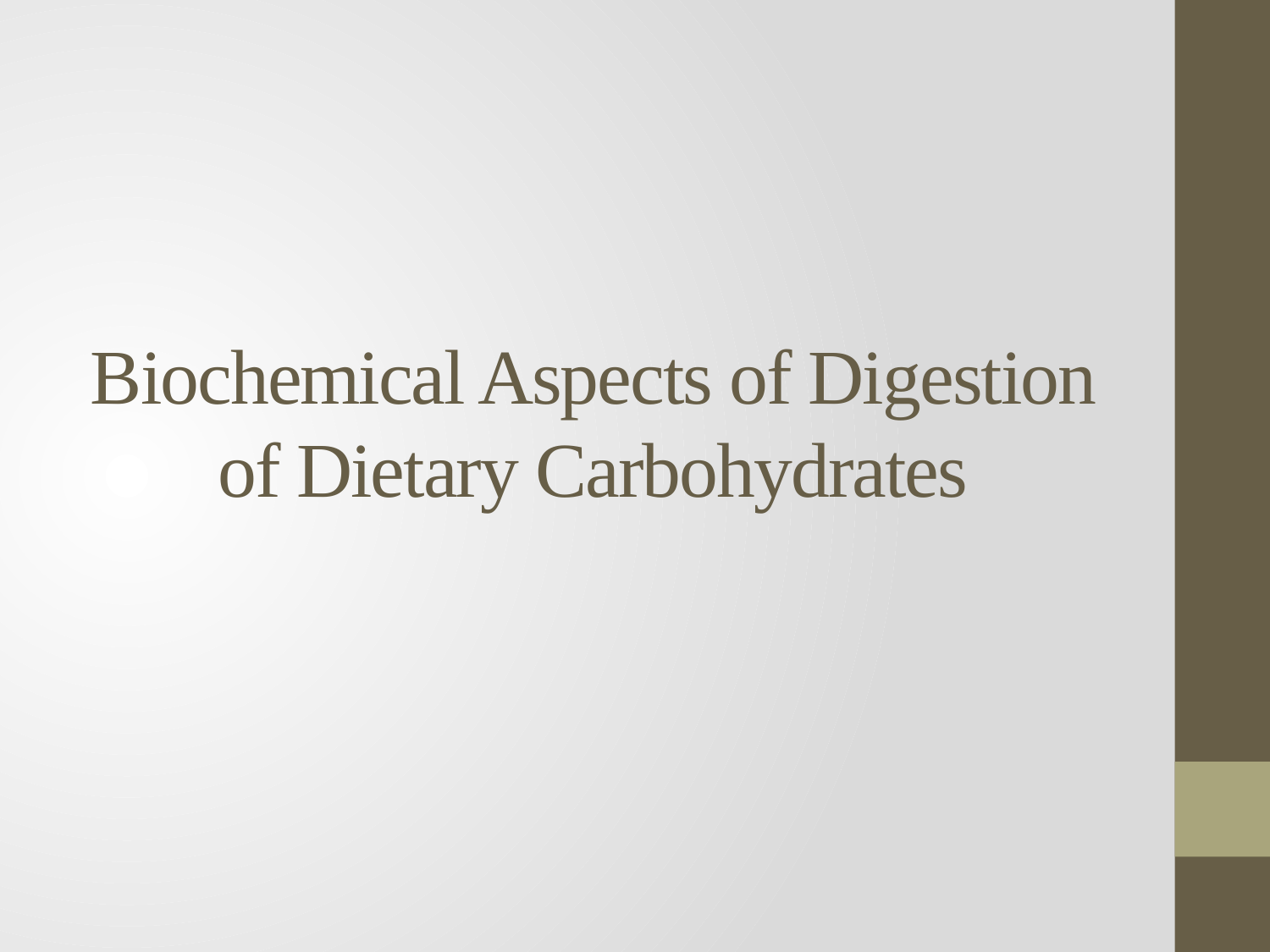

# Biochemical Aspects of Digestion of Dietary Carbohydrates